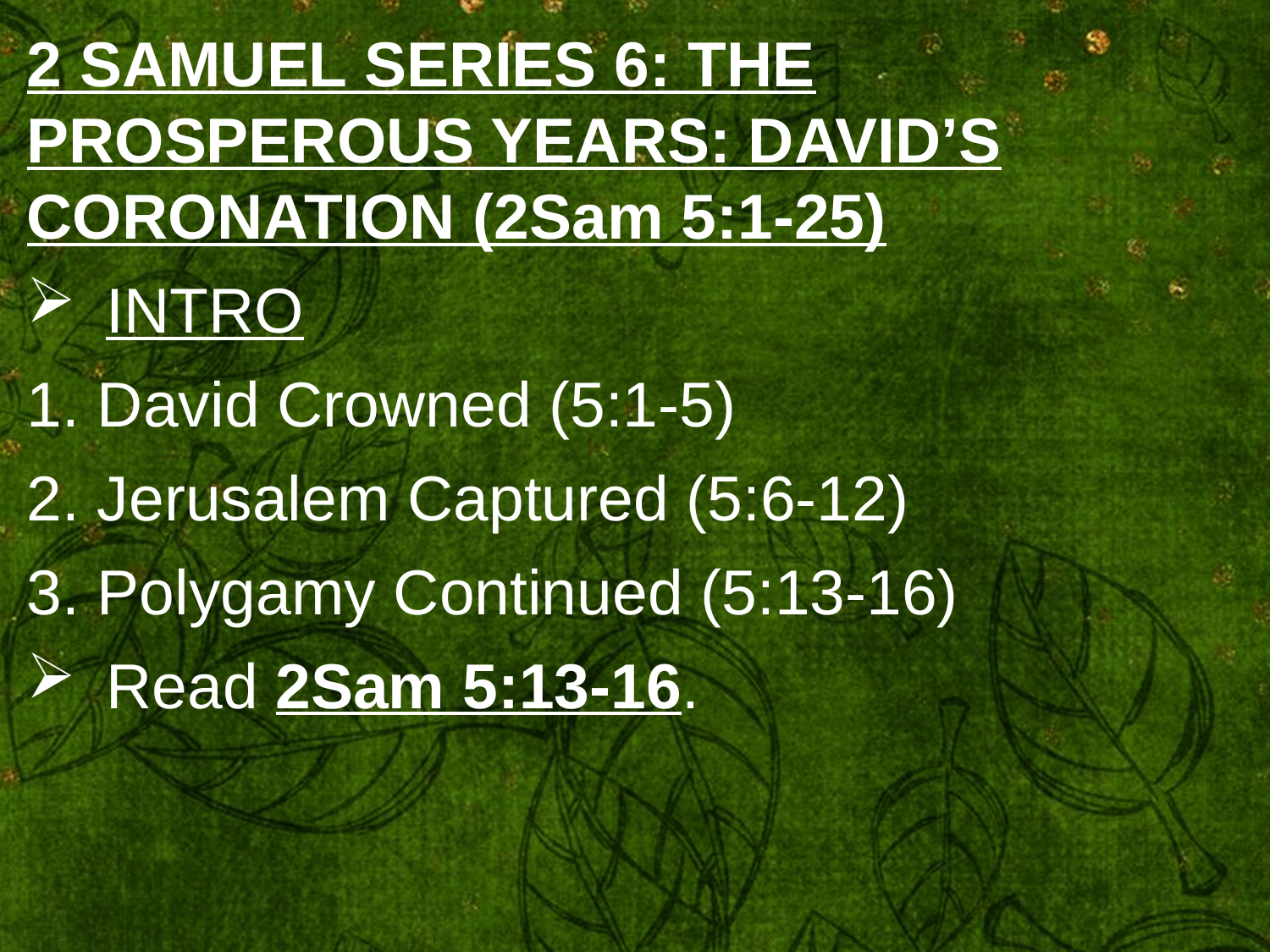

2 SAMUEL SERIES 6: THE PROSPEROUS YEARS: DAVID’S CORONATION (2Sam 5:1-25)
INTRO
1. David Crowned (5:1-5)
2. Jerusalem Captured (5:6-12)
3. Polygamy Continued (5:13-16)
Read 2Sam 5:13-16.